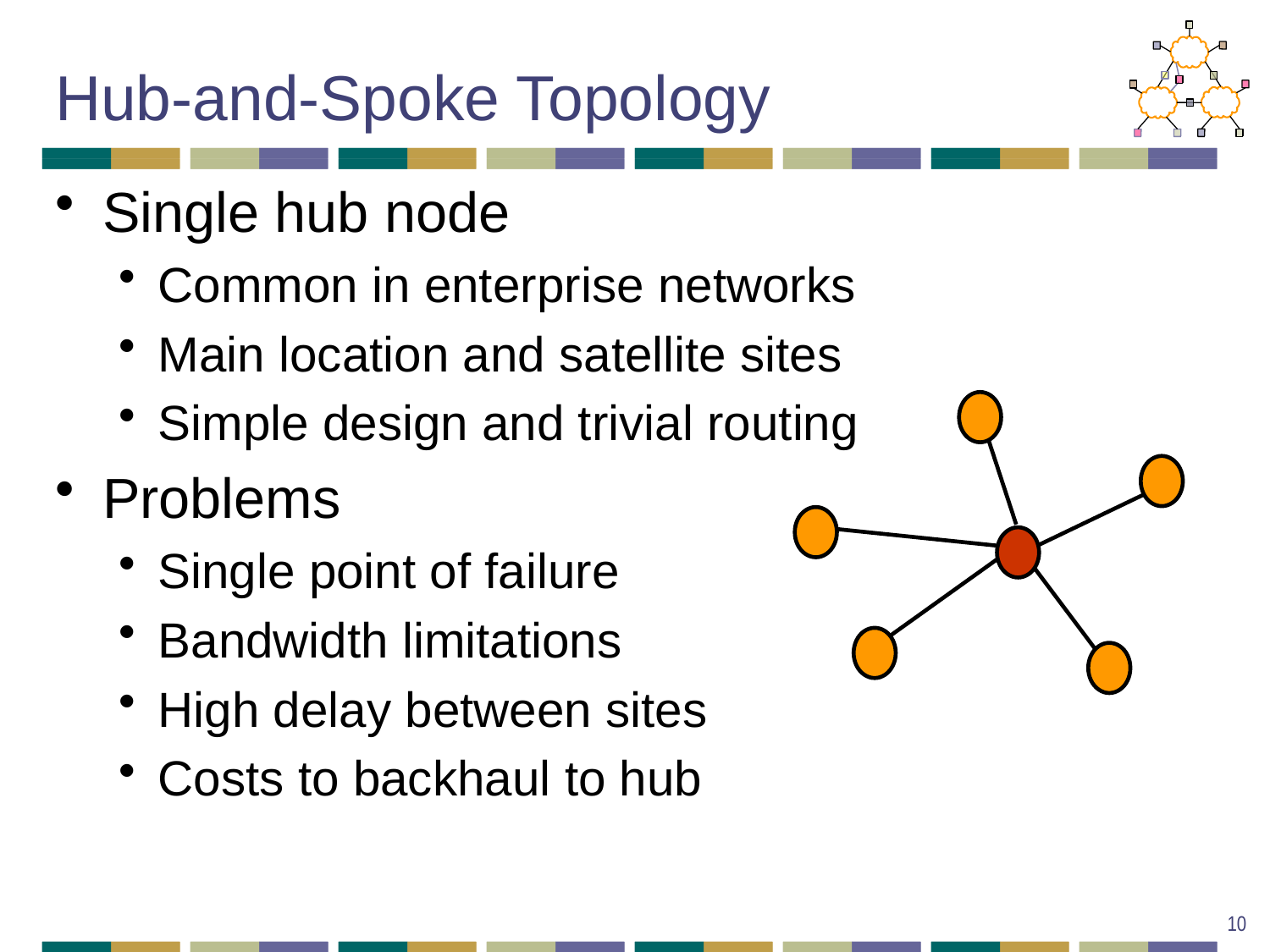

# Hub-and-Spoke Topology
Single hub node
Common in enterprise networks
Main location and satellite sites
Simple design and trivial routing
Problems
Single point of failure
Bandwidth limitations
High delay between sites
Costs to backhaul to hub

10